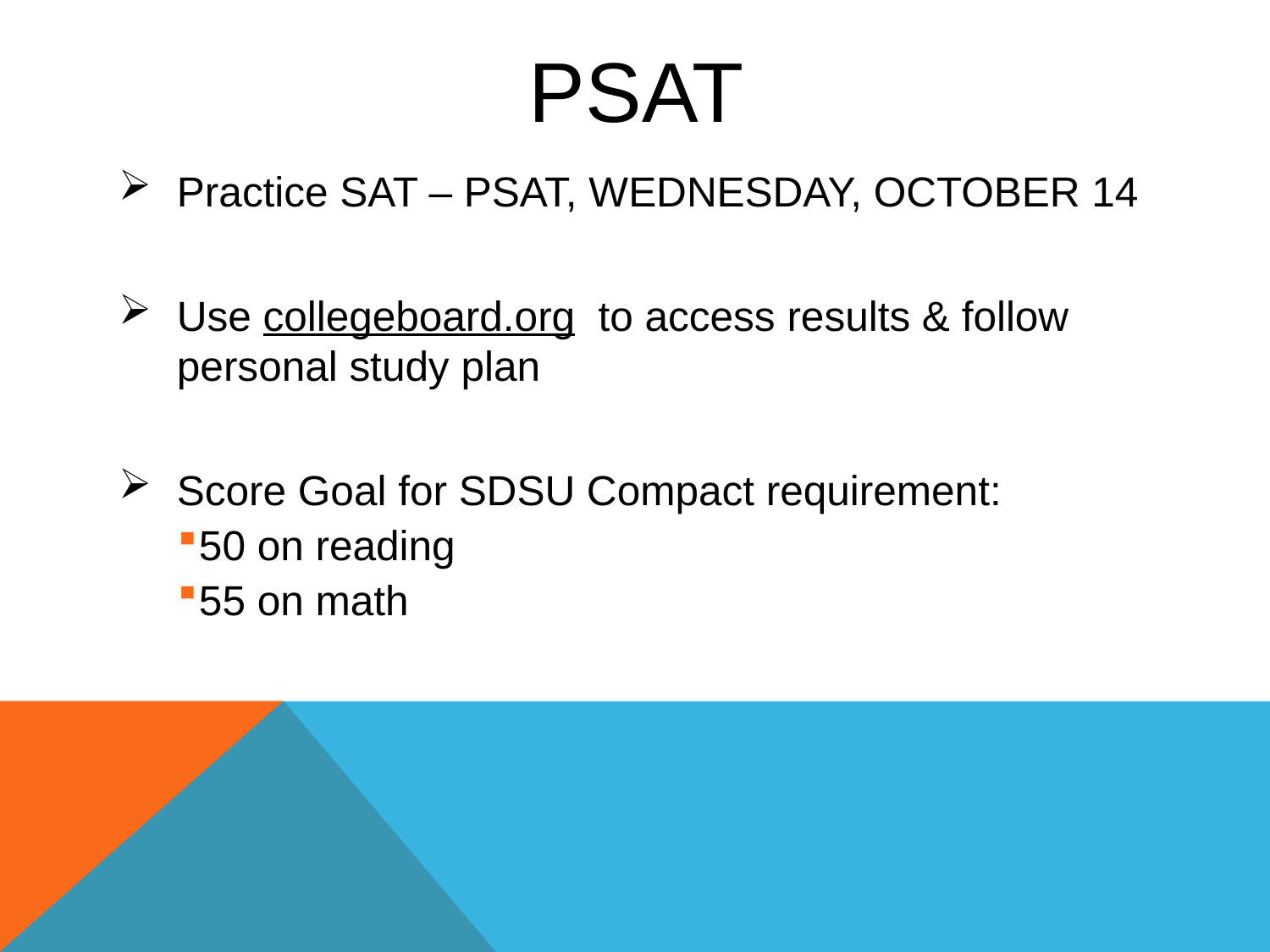

# PSAT
Practice SAT – PSAT, WEDNESDAY, OCTOBER 14

Use collegeboard.org  to access results & follow personal study plan

Score Goal for SDSU Compact requirement:
50 on reading
55 on math